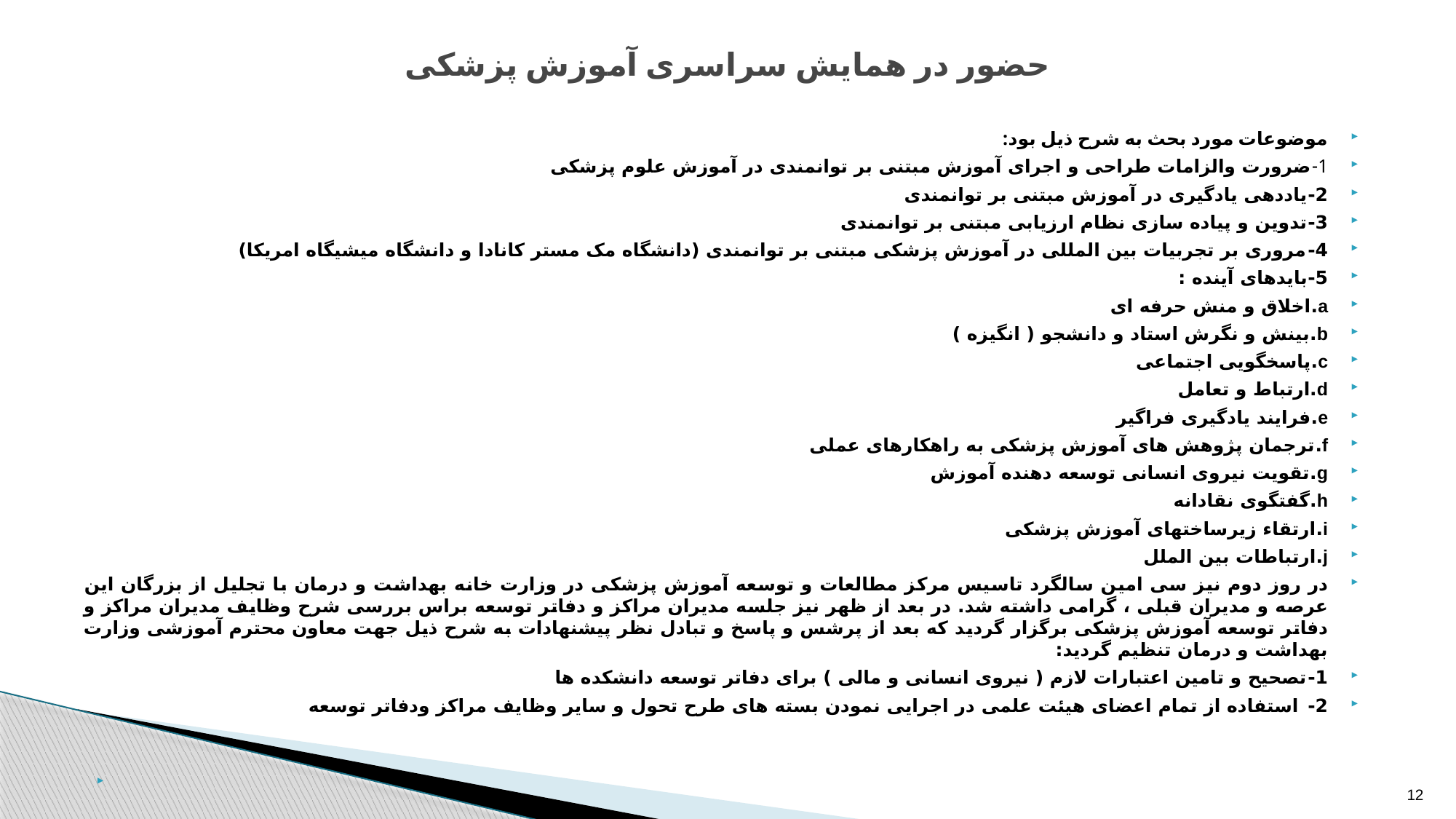

# حضور در همایش سراسری آموزش پزشکی
موضوعات مورد بحث به شرح ذیل بود:
1-	ضرورت والزامات طراحی و اجرای آموزش مبتنی بر توانمندی در آموزش علوم پزشکی
2-	یاددهی یادگیری در آموزش مبتنی بر توانمندی
3-	تدوین و پیاده سازی نظام ارزیابی مبتنی بر توانمندی
4-	مروری بر تجربیات بین المللی در آموزش پزشکی مبتنی بر توانمندی (دانشگاه مک مستر کانادا و دانشگاه میشیگاه امریکا)
5-	بایدهای آینده :
a.	اخلاق و منش حرفه ای
b.	بینش و نگرش استاد و دانشجو ( انگیزه )
c.	پاسخگویی اجتماعی
d.	ارتباط و تعامل
e.	فرایند یادگیری فراگیر
f.	ترجمان پژوهش های آموزش پزشکی به راهکارهای عملی
g.	تقویت نیروی انسانی توسعه دهنده آموزش
h.	گفتگوی نقادانه
i.	ارتقاء زیرساختهای آموزش پزشکی
j.	ارتباطات بین الملل
در روز دوم نیز سی امین سالگرد تاسیس مرکز مطالعات و توسعه آموزش پزشکی در وزارت خانه بهداشت و درمان با تجلیل از بزرگان این عرصه و مدیران قبلی ، گرامی داشته شد. در بعد از ظهر نیز جلسه مدیران مراکز و دفاتر توسعه براس بررسی شرح وظایف مدیران مراکز و دفاتر توسعه آموزش پزشکی برگزار گردید که بعد از پرشس و پاسخ و تبادل نظر پیشنهادات به شرح ذیل جهت معاون محترم آموزشی وزارت بهداشت و درمان تنظیم گردید:
1-	تصحیح و تامین اعتبارات لازم ( نیروی انسانی و مالی ) برای دفاتر توسعه دانشکده ها
2-	 استفاده از تمام اعضای هیئت علمی در اجرایی نمودن بسته های طرح تحول و سایر وظایف مراکز ودفاتر توسعه

12